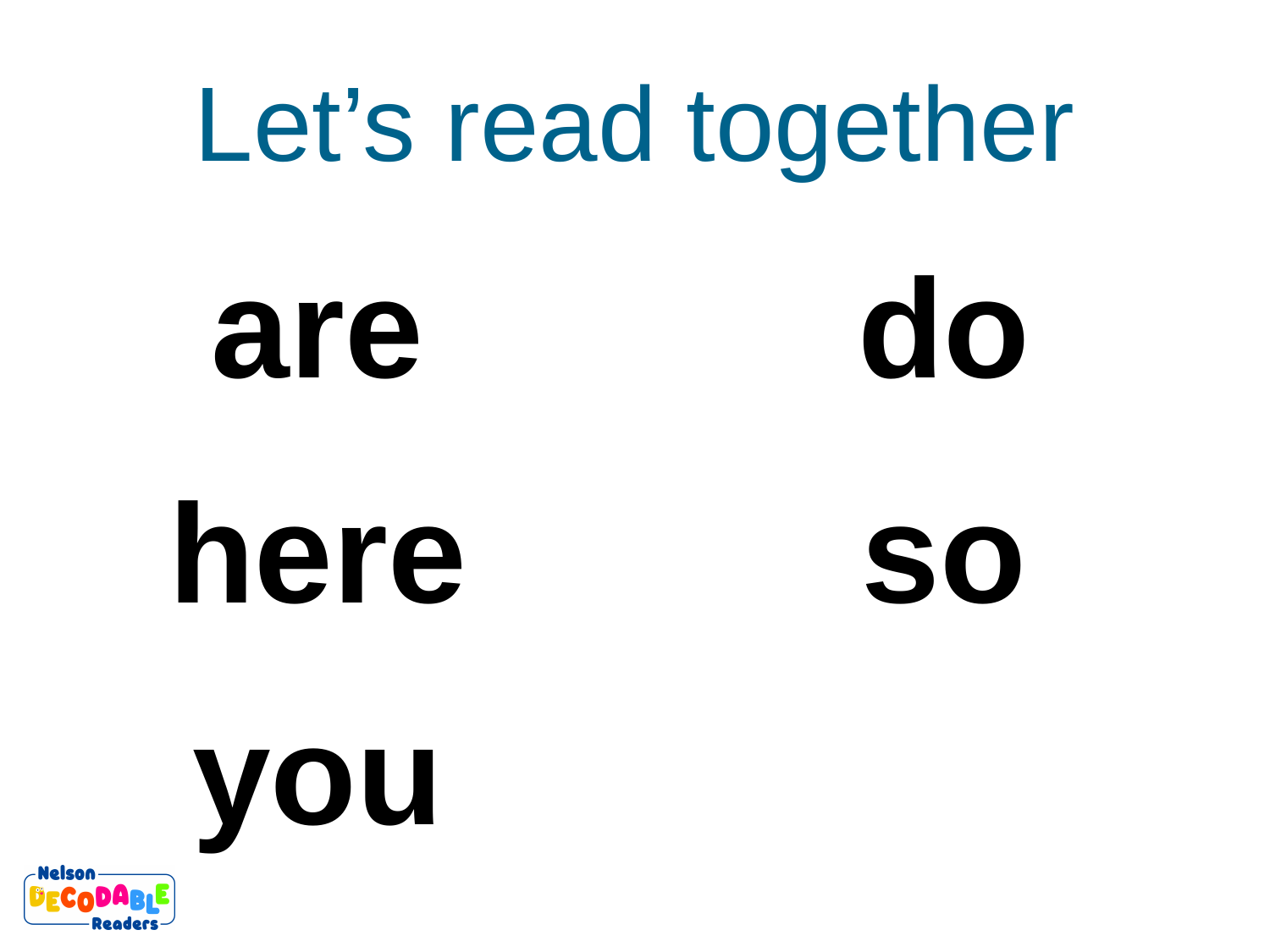

Let’s read together
are
do
here
so
you